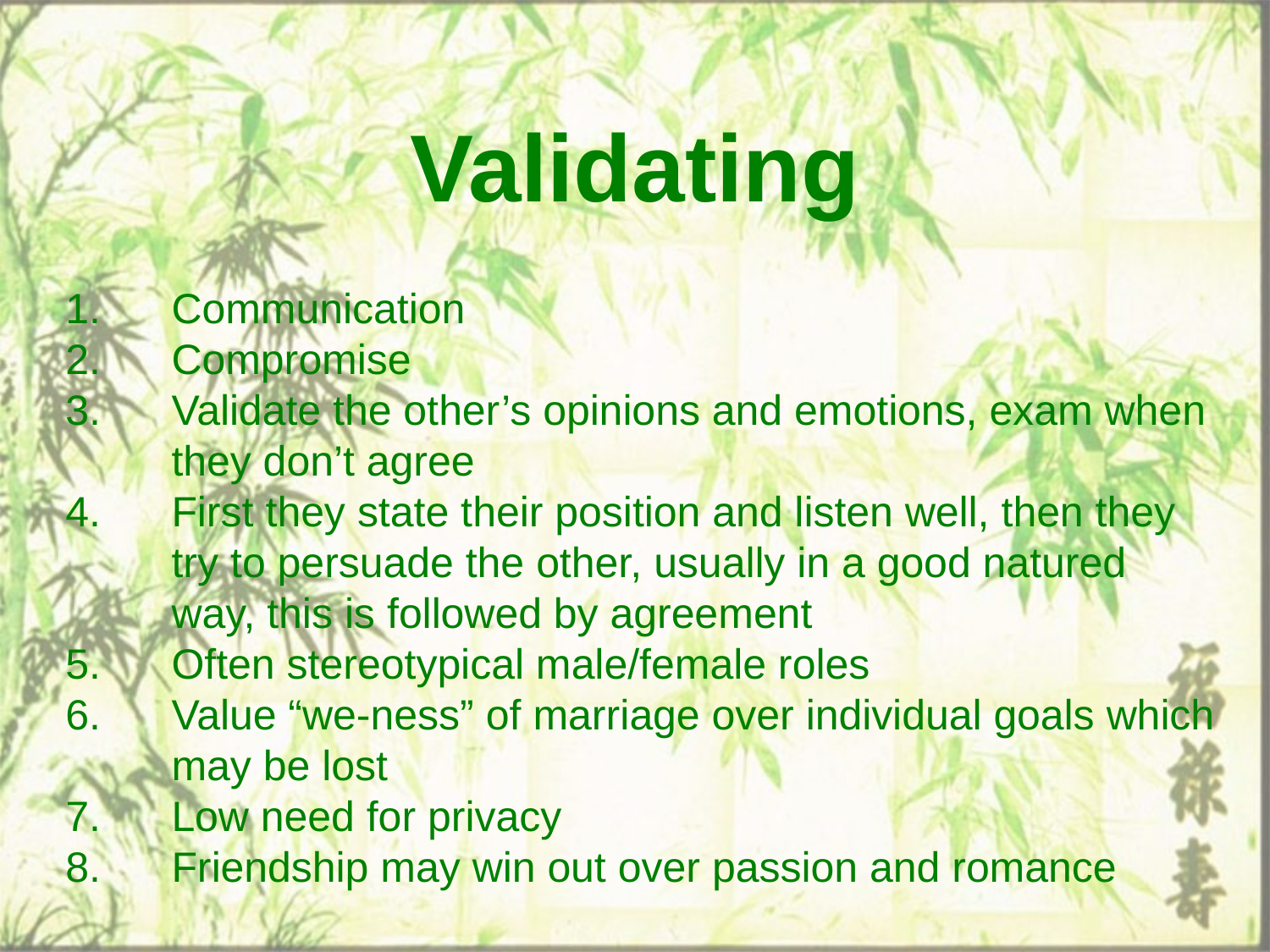

# Validating
Communication
Compromise
Validate the other’s opinions and emotions, exam when they don’t agree
First they state their position and listen well, then they try to persuade the other, usually in a good natured way, this is followed by agreement
Often stereotypical male/female roles
Value “we-ness” of marriage over individual goals which may be lost
Low need for privacy
Friendship may win out over passion and romance